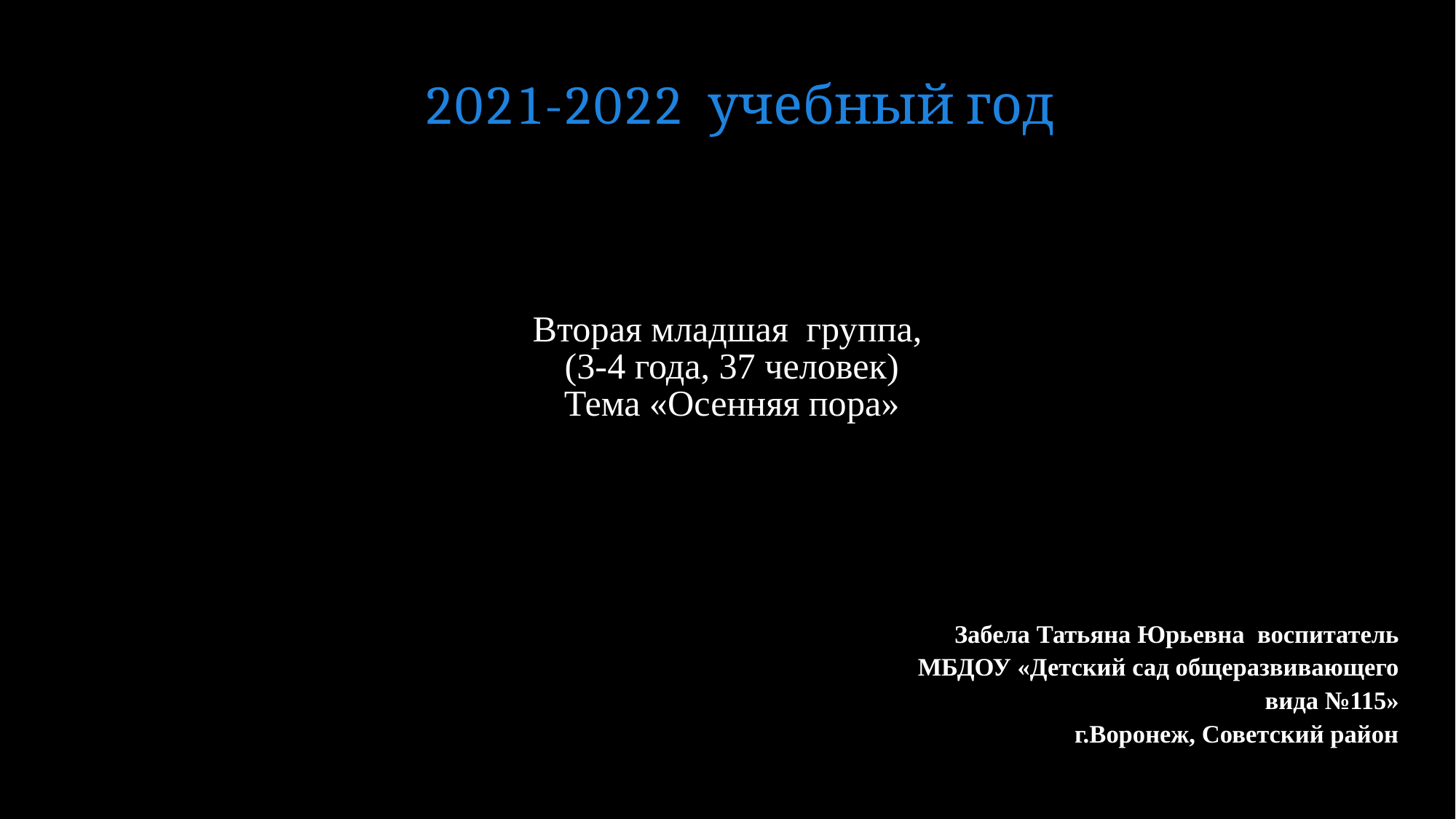

2021-2022  учебный год
# Вторая младшая  группа, (3-4 года, 37 человек) Тема «Осенняя пора»

Забела Татьяна Юрьевна  воспитатель МБДОУ «Детский сад общеразвивающего вида №115»
г.Воронеж, Советский район